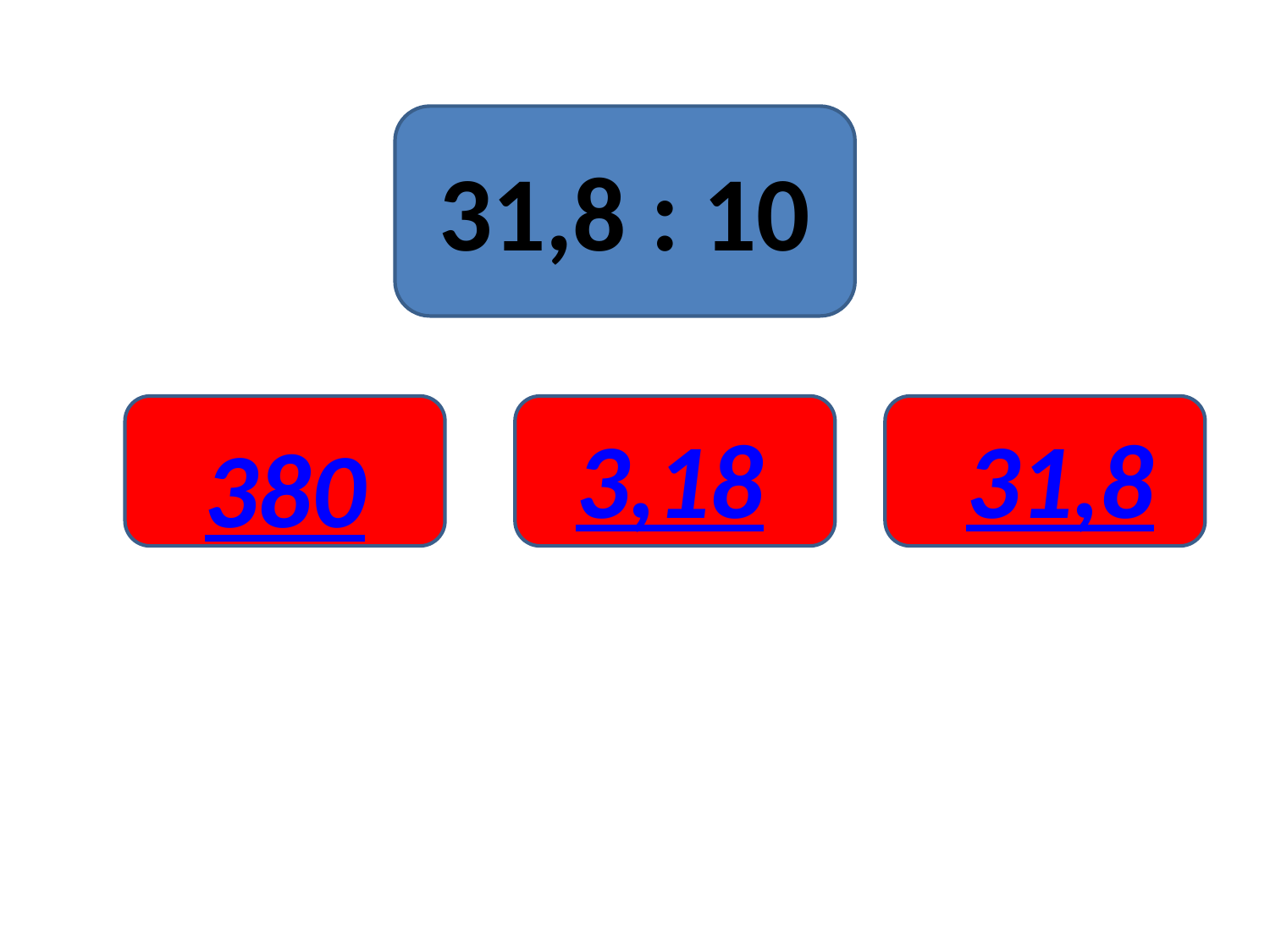

# 31,8 : 10

3,18
31,8
380